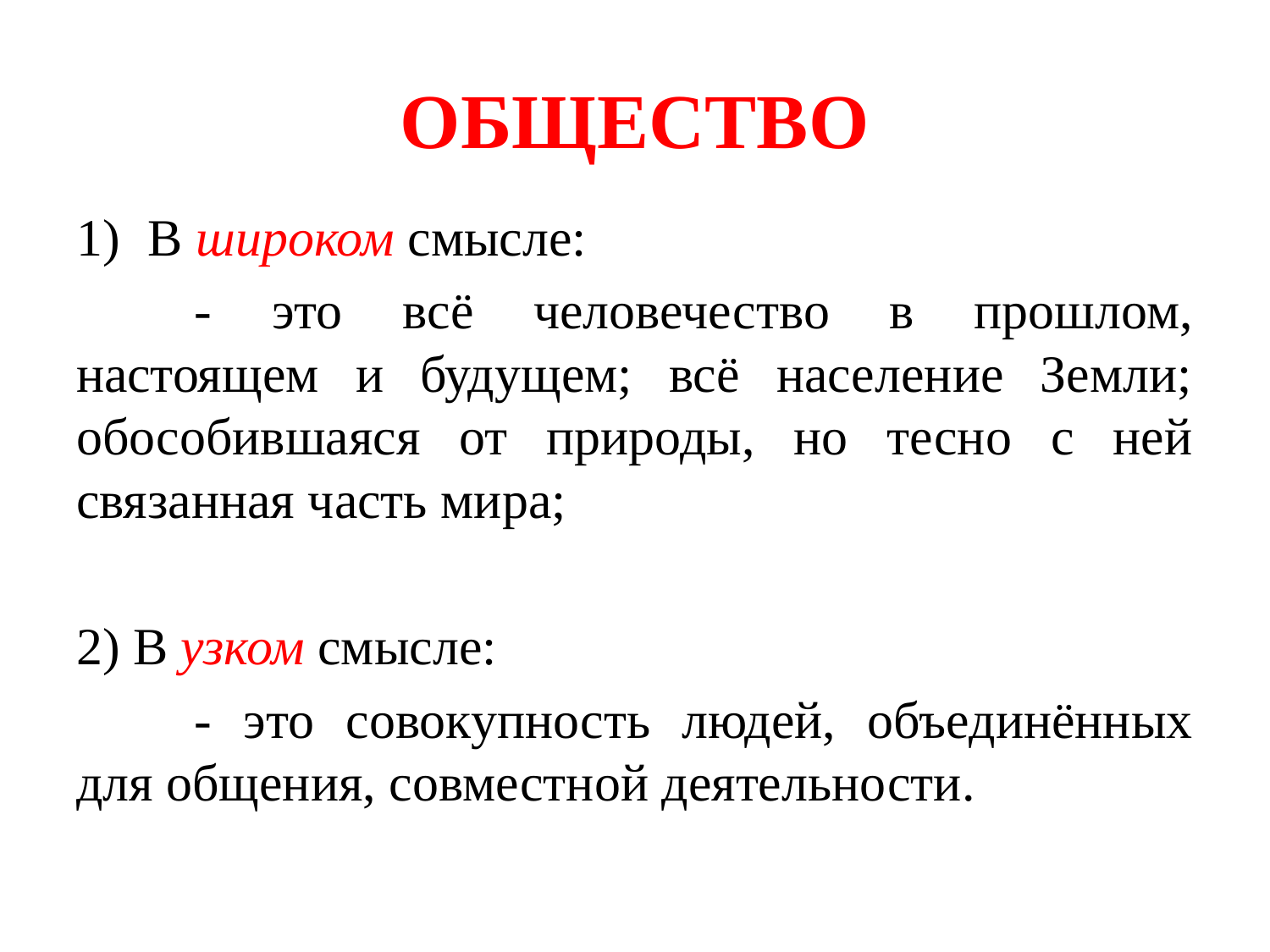

# ОБЩЕСТВО
В широком смысле:
	- это всё человечество в прошлом, настоящем и будущем; всё население Земли; обособившаяся от природы, но тесно с ней связанная часть мира;

2) В узком смысле:
	- это совокупность людей, объединённых для общения, совместной деятельности.